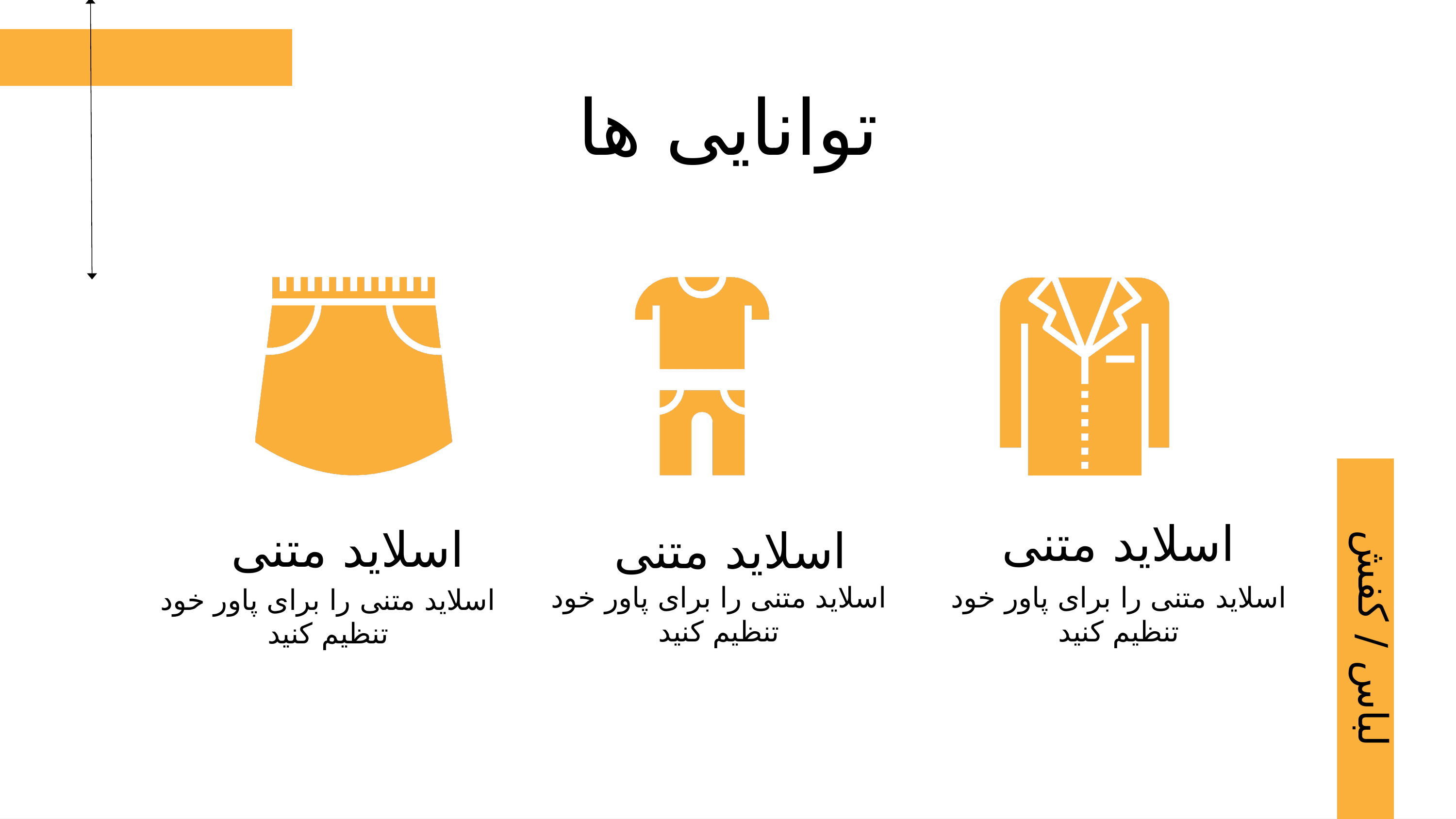

توانایی ها

اسلاید متنی
اسلاید متنی
اسلاید متنی
اسلاید متنی را برای پاور خود تنظیم کنید
اسلاید متنی را برای پاور خود تنظیم کنید
اسلاید متنی را برای پاور خود تنظیم کنید
لباس / کفش